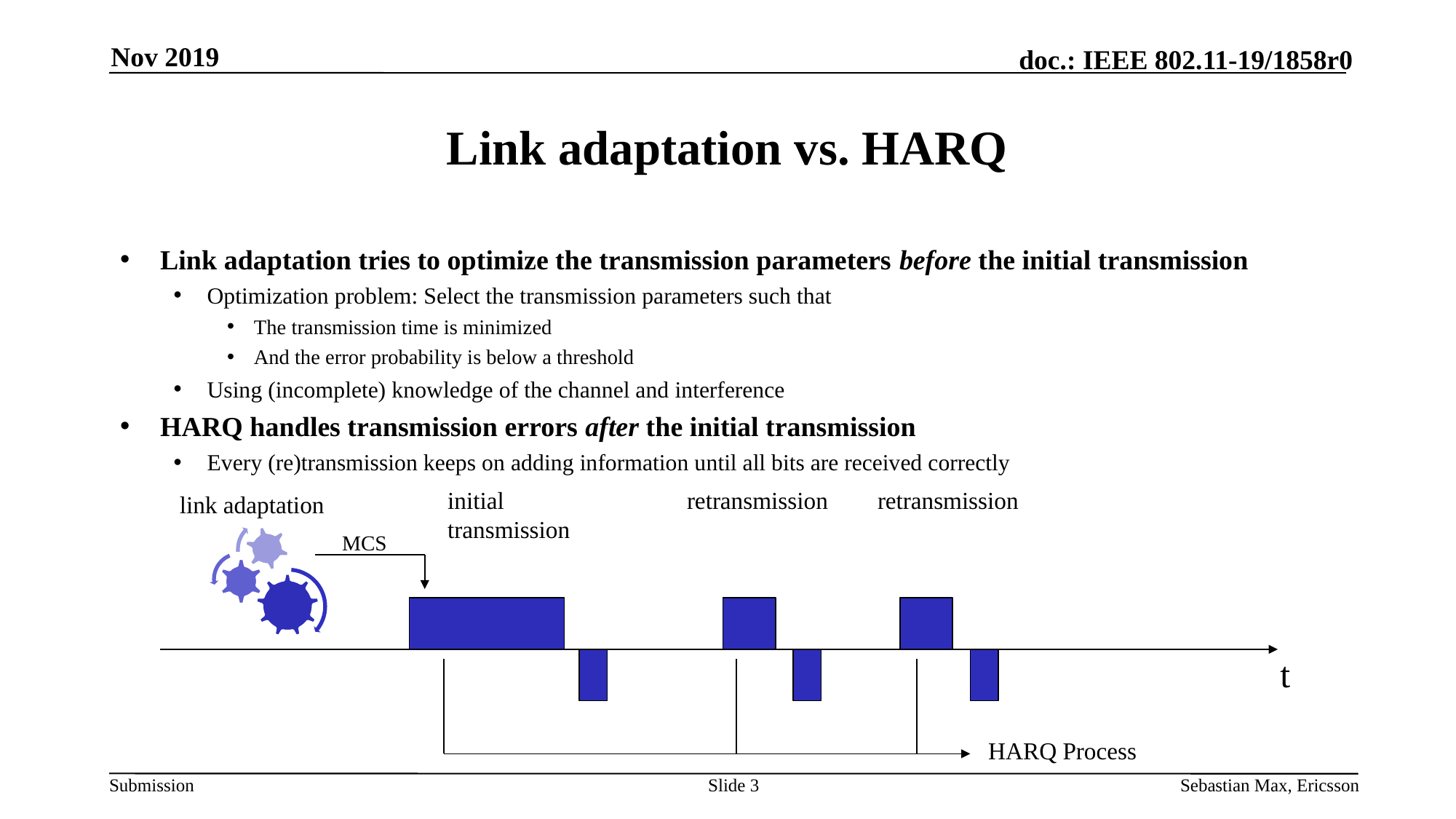

Nov 2019
# Link adaptation vs. HARQ
Link adaptation tries to optimize the transmission parameters before the initial transmission
Optimization problem: Select the transmission parameters such that
The transmission time is minimized
And the error probability is below a threshold
Using (incomplete) knowledge of the channel and interference
HARQ handles transmission errors after the initial transmission
Every (re)transmission keeps on adding information until all bits are received correctly
retransmission
initial transmission
retransmission
link adaptation

MCS

t

HARQ Process
Slide 3
Sebastian Max, Ericsson